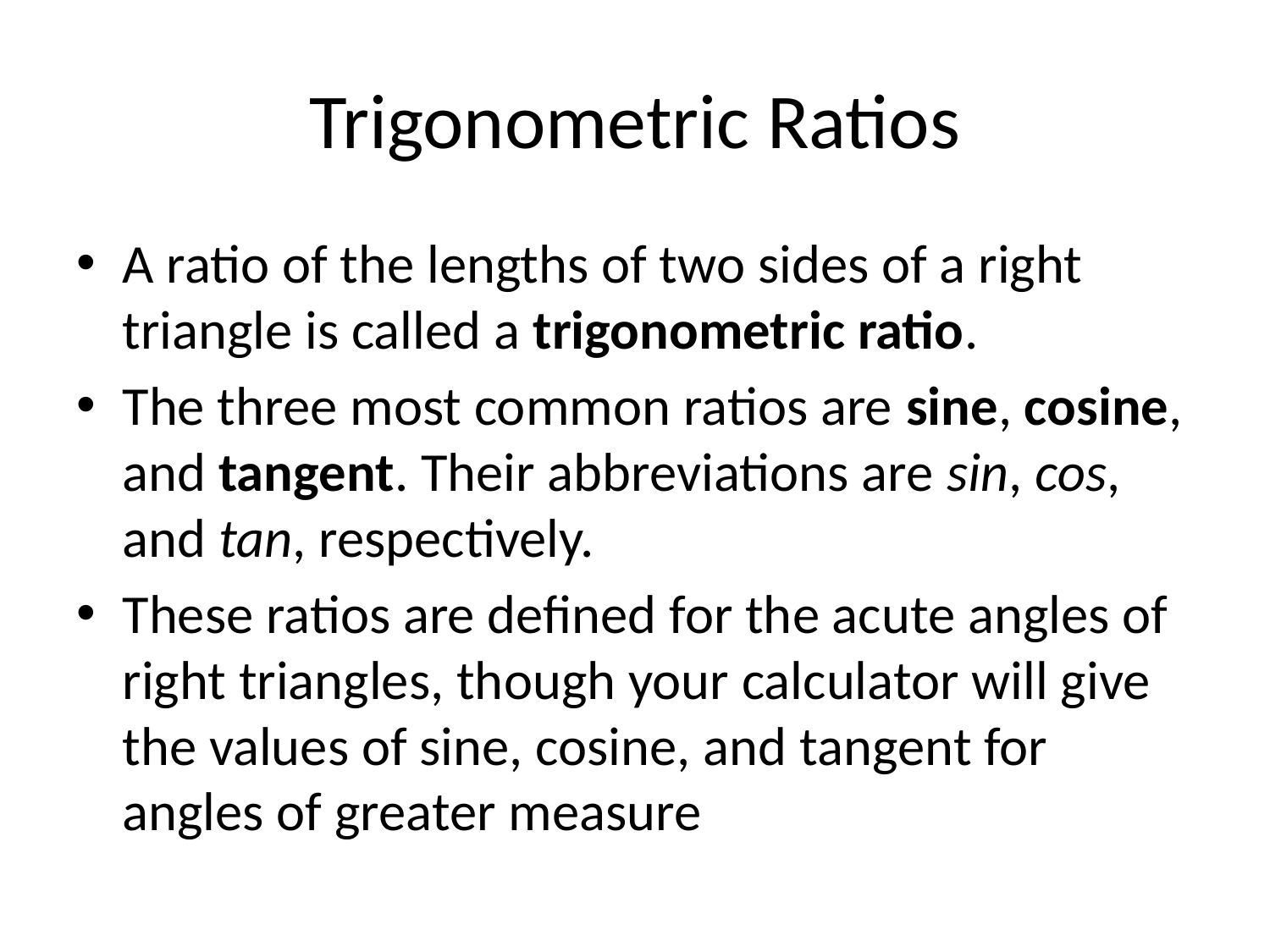

# Trigonometric Ratios
A ratio of the lengths of two sides of a right triangle is called a trigonometric ratio.
The three most common ratios are sine, cosine, and tangent. Their abbreviations are sin, cos, and tan, respectively.
These ratios are defined for the acute angles of right triangles, though your calculator will give the values of sine, cosine, and tangent for angles of greater measure